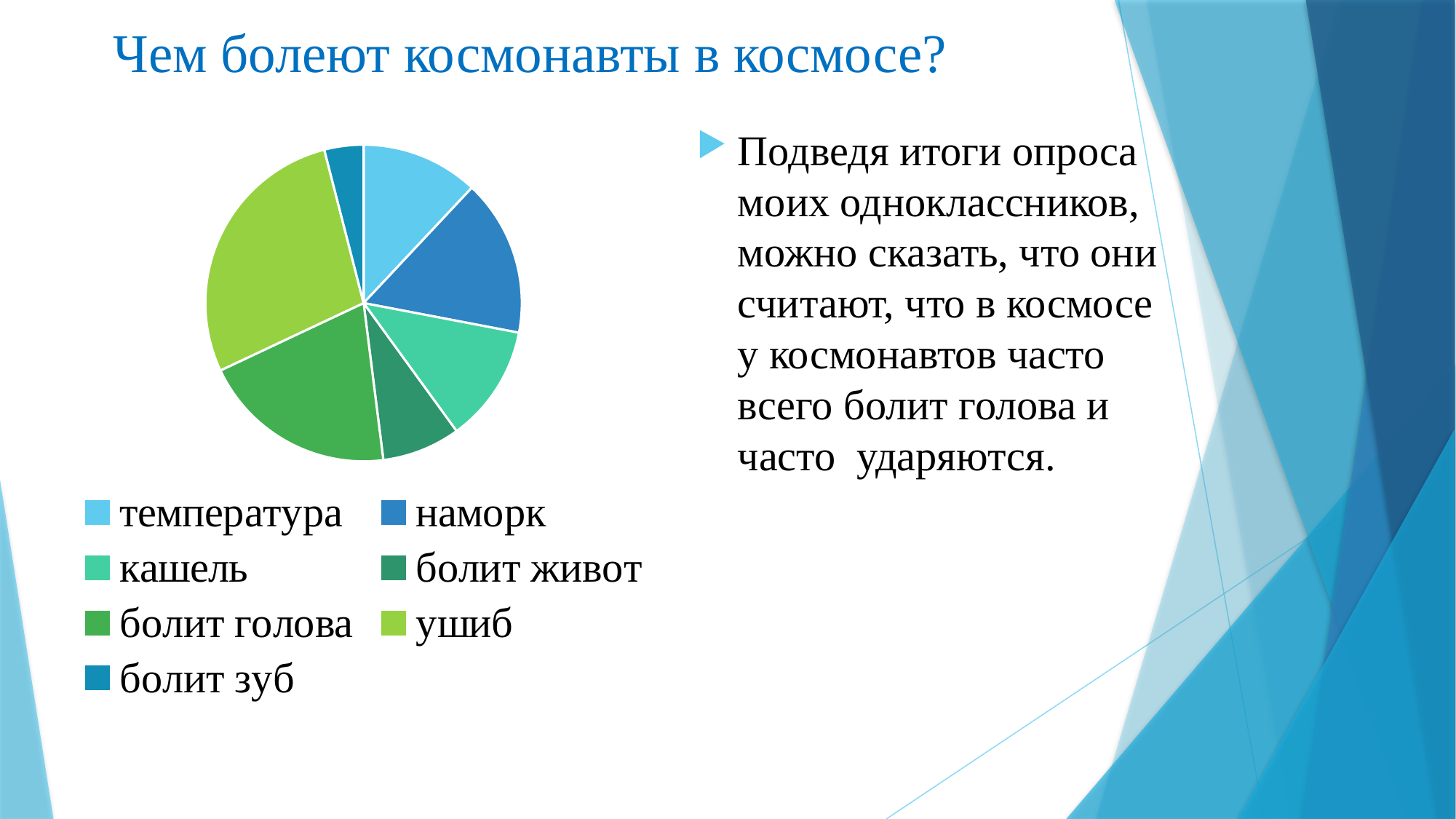

# Чем болеют космонавты в космосе?
Подведя итоги опроса моих одноклассников, можно сказать, что они считают, что в космосе у космонавтов часто всего болит голова и часто  ударяются.

### Chart

| Category | Столбец1 |
|---|---|
| температура | 3.0 |
| наморк | 4.0 |
| кашель | 3.0 |
| болит живот | 2.0 |
| болит голова | 5.0 |
| ушиб | 7.0 |
| болит зуб | 1.0 |